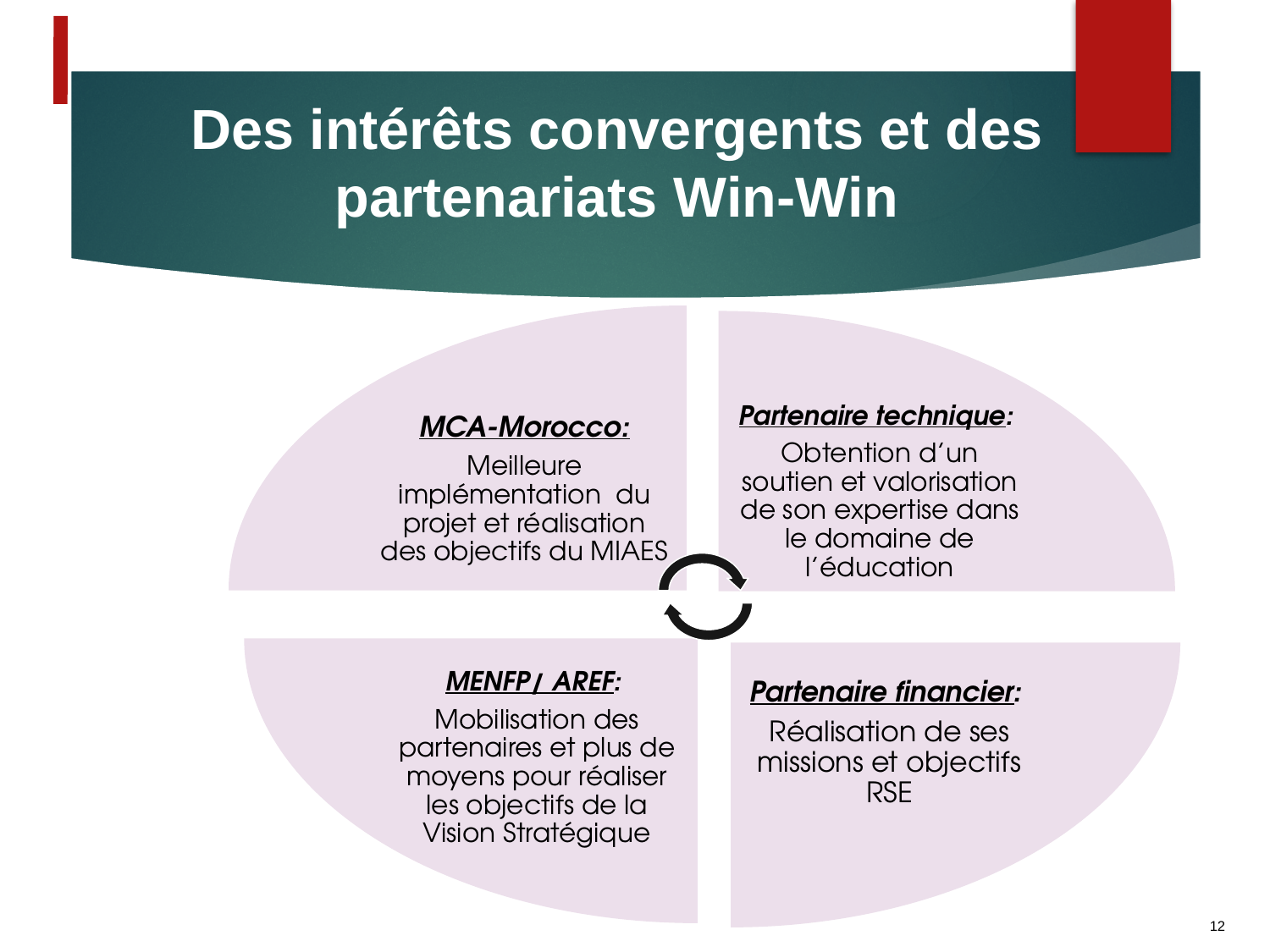

Des intérêts convergents et des partenariats Win-Win
MCA-Morocco:
Meilleure implémentation  du projet et réalisation des objectifs du MIAES
Partenaire technique:
Obtention d’un soutien et valorisation de son expertise dans le domaine de l’éducation
Partenaire financier:
Réalisation de ses missions et objectifs RSE

MENFP/ AREF:
Mobilisation des partenaires et plus de moyens pour réaliser les objectifs de la Vision Stratégique